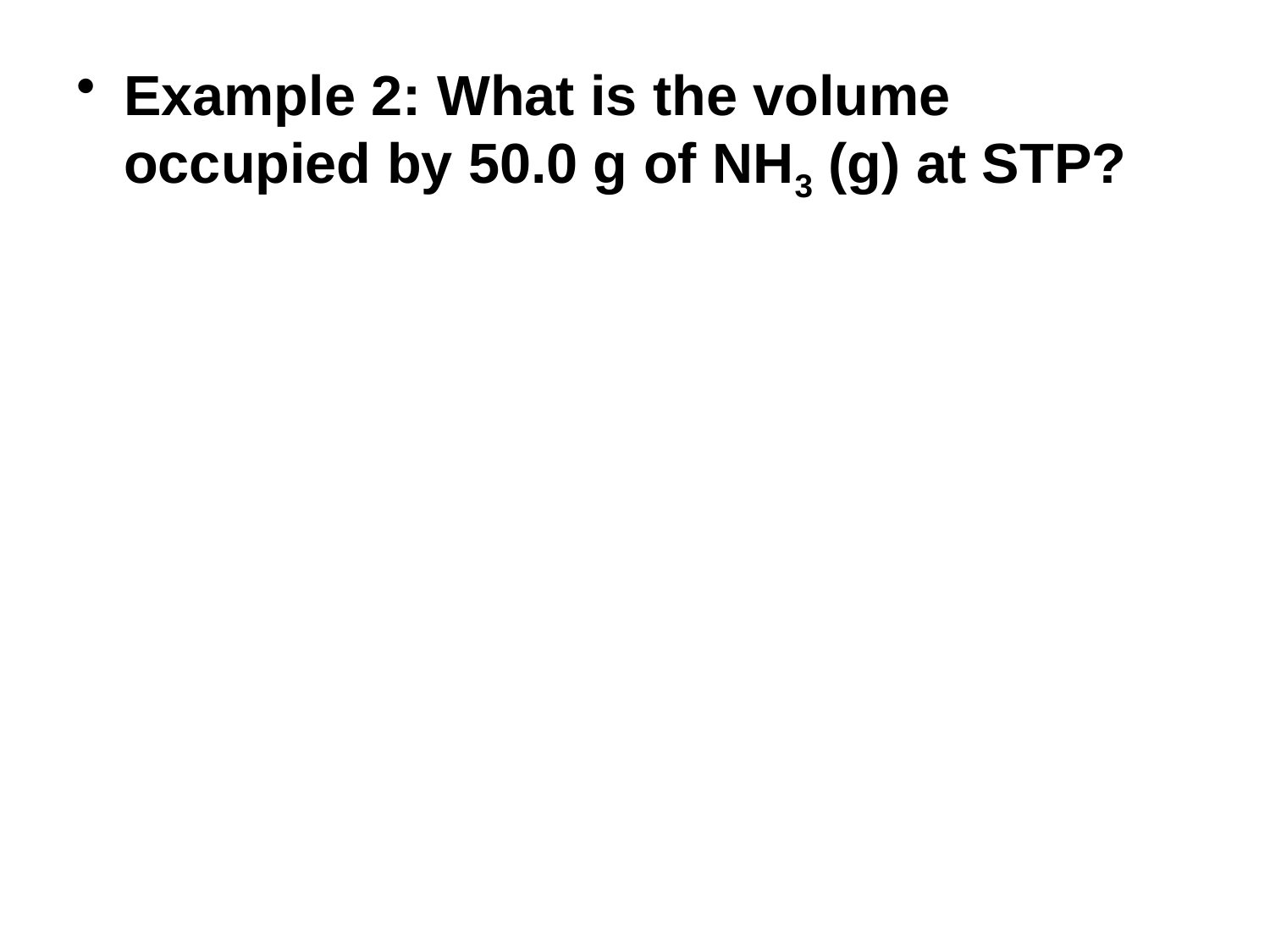

Example 2: What is the volume occupied by 50.0 g of NH3 (g) at STP?